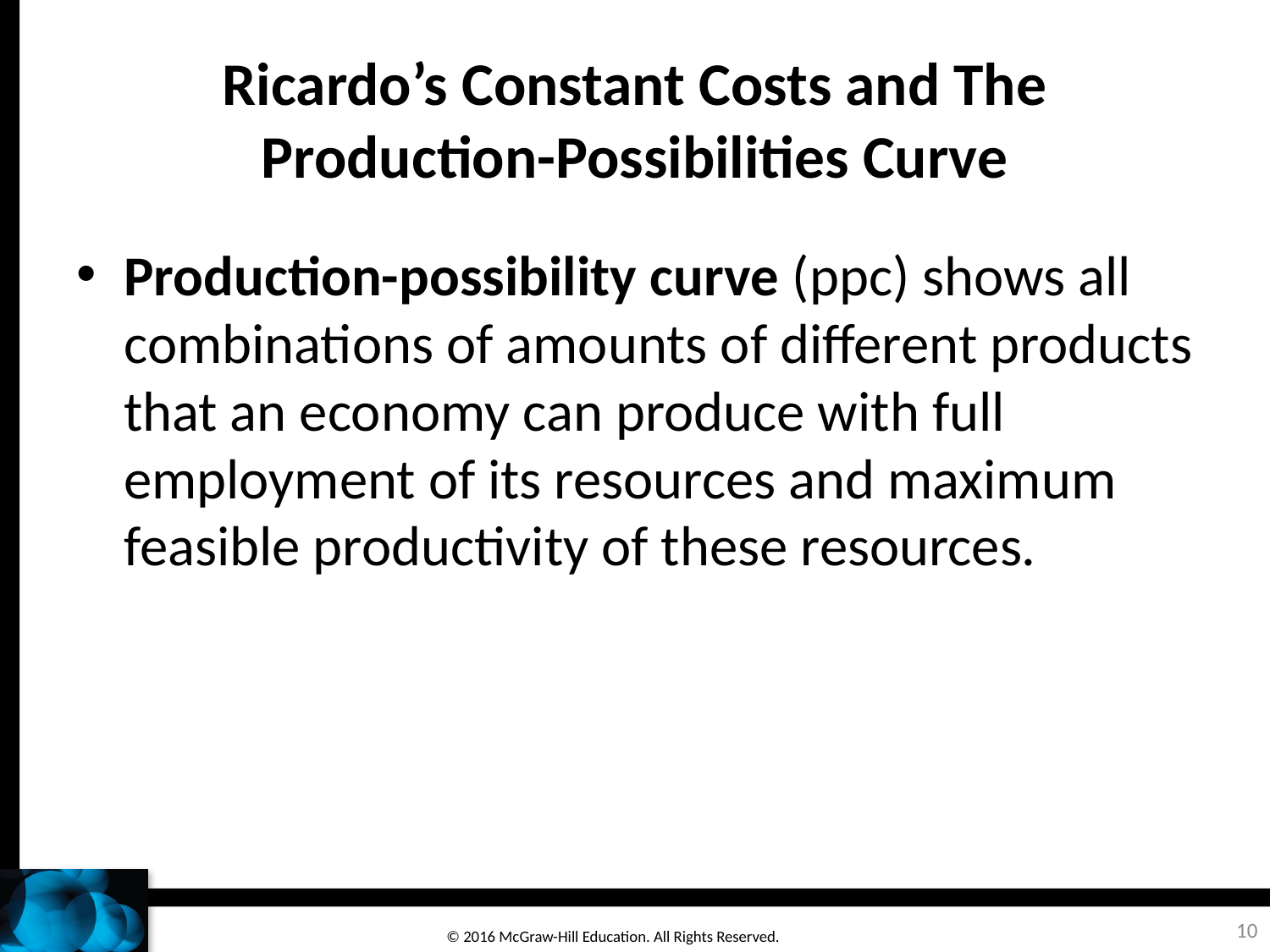

# Ricardo’s Constant Costs and The Production-Possibilities Curve
Production-possibility curve (ppc) shows all combinations of amounts of different products that an economy can produce with full employment of its resources and maximum feasible productivity of these resources.
10
© 2016 McGraw-Hill Education. All Rights Reserved.